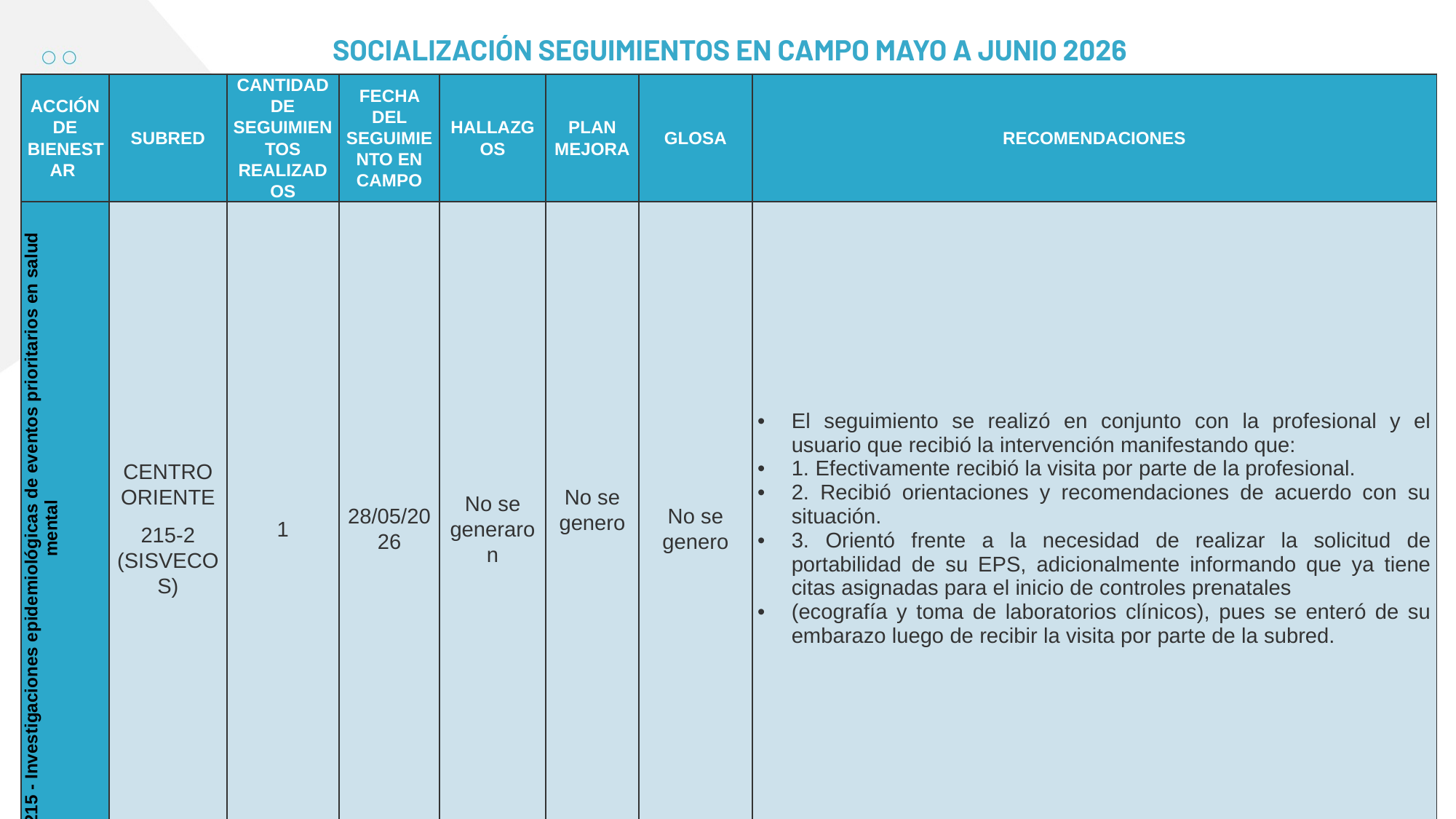

# SOCIALIZACIÓN SEGUIMIENTOS EN CAMPO MAYO A JUNIO 2026
| ACCIÓN DE BIENESTAR | SUBRED | CANTIDAD DE SEGUIMIENTOS REALIZADOS | FECHA DEL SEGUIMIENTO EN CAMPO | HALLAZGOS | PLAN MEJORA | GLOSA | RECOMENDACIONES |
| --- | --- | --- | --- | --- | --- | --- | --- |
| 215 - Investigaciones epidemiológicas de eventos prioritarios en salud mental | CENTRO ORIENTE 215-2 (SISVECOS) | 1 | 28/05/2026 | No se generaron | No se genero | No se genero | El seguimiento se realizó en conjunto con la profesional y el usuario que recibió la intervención manifestando que: 1. Efectivamente recibió la visita por parte de la profesional. 2. Recibió orientaciones y recomendaciones de acuerdo con su situación. 3. Orientó frente a la necesidad de realizar la solicitud de portabilidad de su EPS, adicionalmente informando que ya tiene citas asignadas para el inicio de controles prenatales (ecografía y toma de laboratorios clínicos), pues se enteró de su embarazo luego de recibir la visita por parte de la subred. |